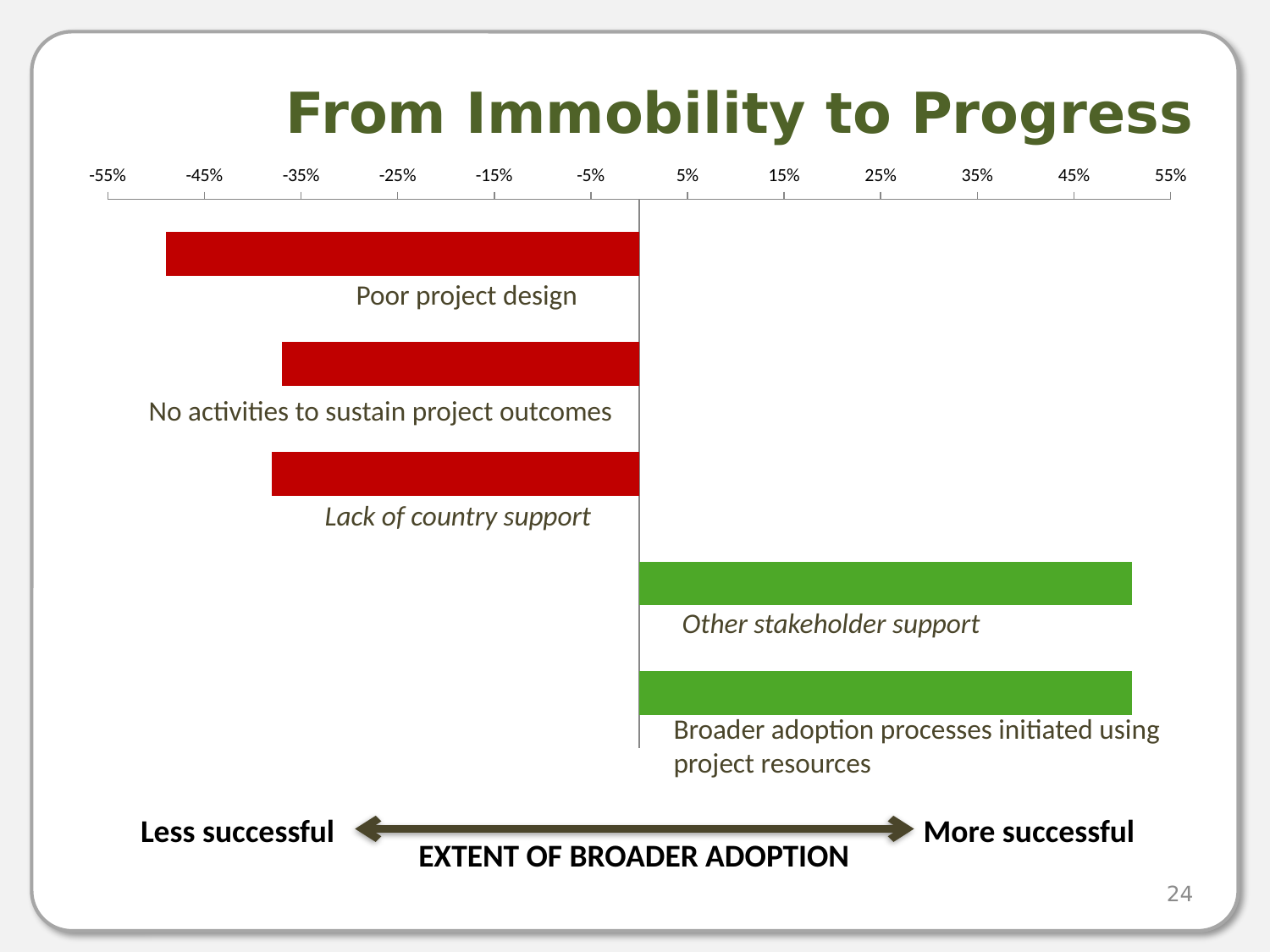

# From Immobility to Progress

### Chart

| Category | LESS SUCCESSFUL | MORE SUCCESSFUL |
|---|---|---|
| Poor project design | -0.49 | None |
| No activities to sustain momentum | -0.37 | None |
| Lack of country support | -0.38 | None |
| Other stakeholder support (e.g. donors, private sector) | None | 0.51 |
| Broader adoption processes initiated using project resources | None | 0.51 |
Poor project design
No activities to sustain project outcomes
Lack of country support
Other stakeholder support
Broader adoption processes initiated using project resources
Less successful
More successful
EXTENT OF BROADER ADOPTION
24